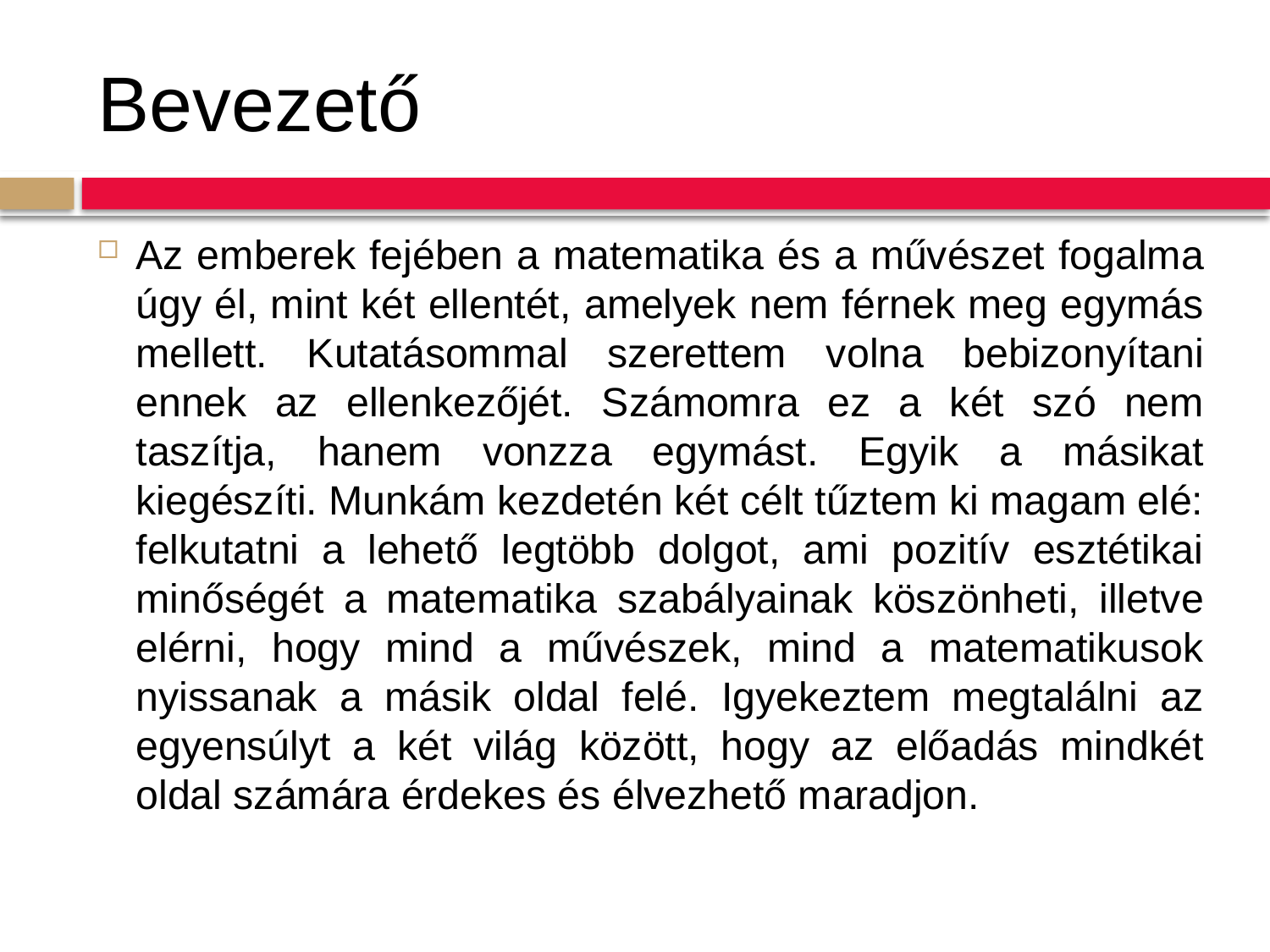

# Bevezető
Az emberek fejében a matematika és a művészet fogalma úgy él, mint két ellentét, amelyek nem férnek meg egymás mellett. Kutatásommal szerettem volna bebizonyítani ennek az ellenkezőjét. Számomra ez a két szó nem taszítja, hanem vonzza egymást. Egyik a másikat kiegészíti. Munkám kezdetén két célt tűztem ki magam elé: felkutatni a lehető legtöbb dolgot, ami pozitív esztétikai minőségét a matematika szabályainak köszönheti, illetve elérni, hogy mind a művészek, mind a matematikusok nyissanak a másik oldal felé. Igyekeztem megtalálni az egyensúlyt a két világ között, hogy az előadás mindkét oldal számára érdekes és élvezhető maradjon.